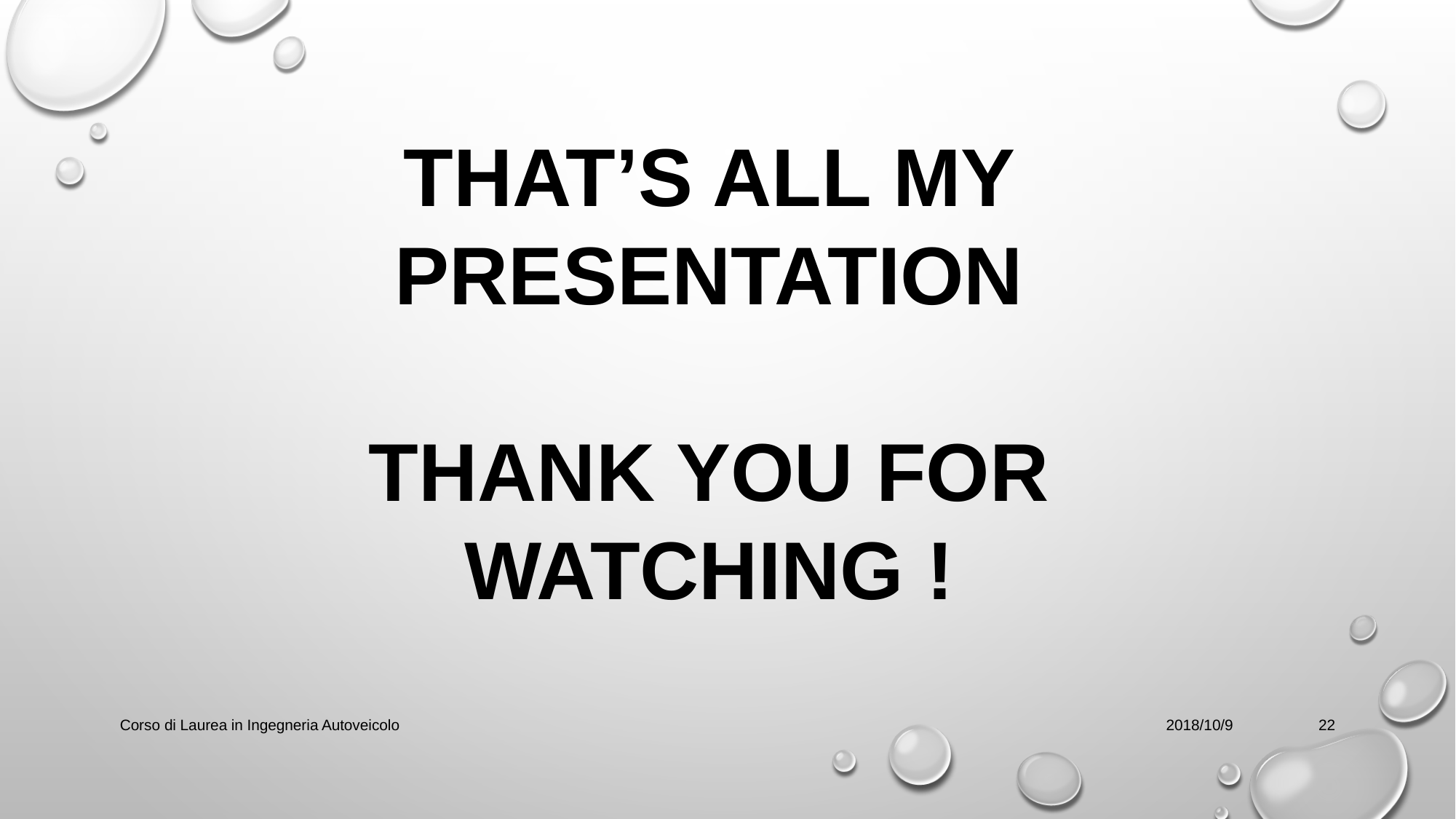

THAT’S ALL MY PRESENTATION

THANK YOU FOR WATCHING !

Corso di Laurea in Ingegneria Autoveicolo
2018/10/9
22